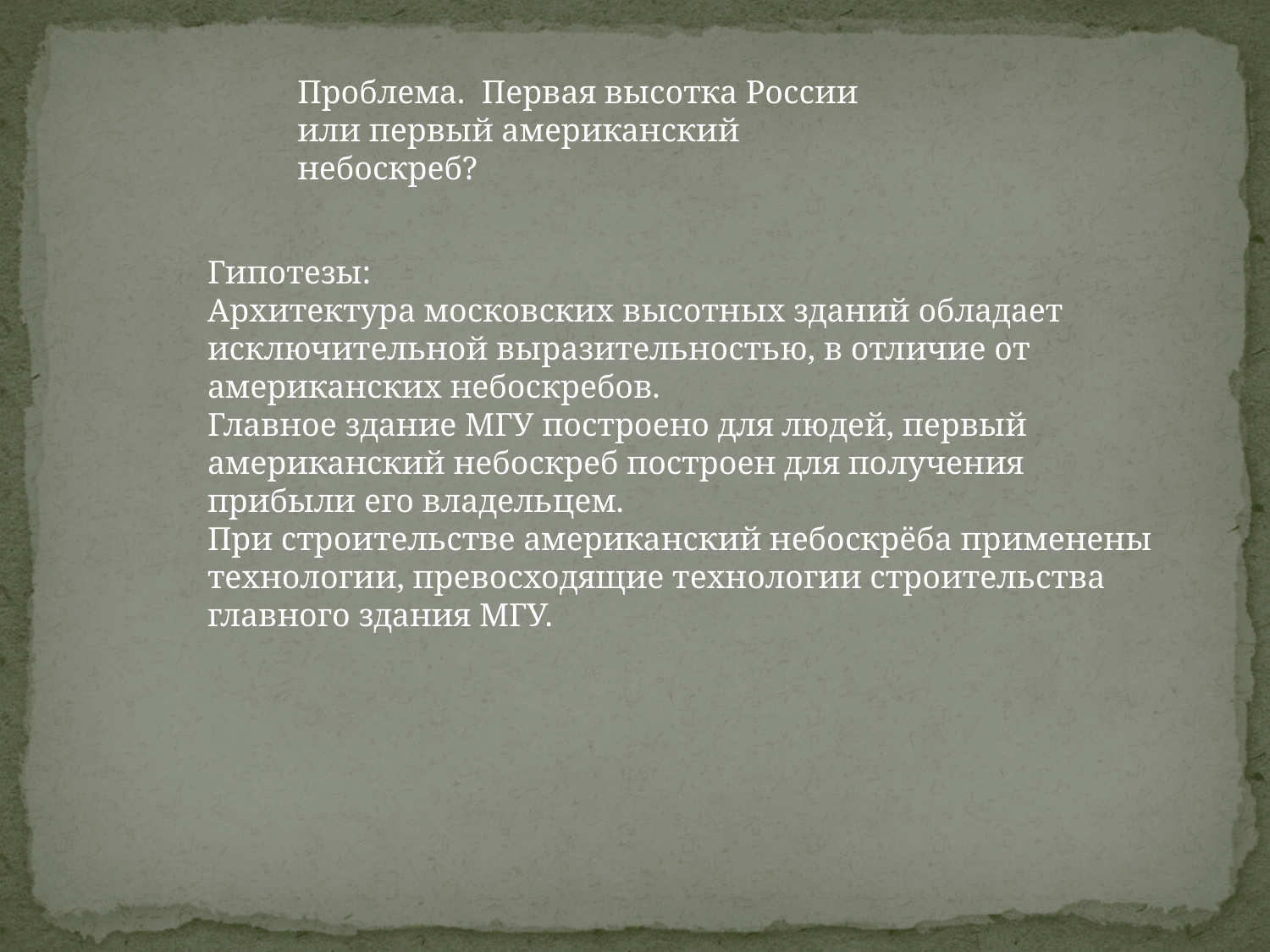

Проблема.  Первая высотка России или первый американский небоскреб?
Гипотезы:
Архитектура московских высотных зданий обладает исключительной выразительностью, в отличие от американских небоскребов.
Главное здание МГУ построено для людей, первый американский небоскреб построен для получения прибыли его владельцем.
При строительстве американский небоскрёба применены технологии, превосходящие технологии строительства главного здания МГУ.